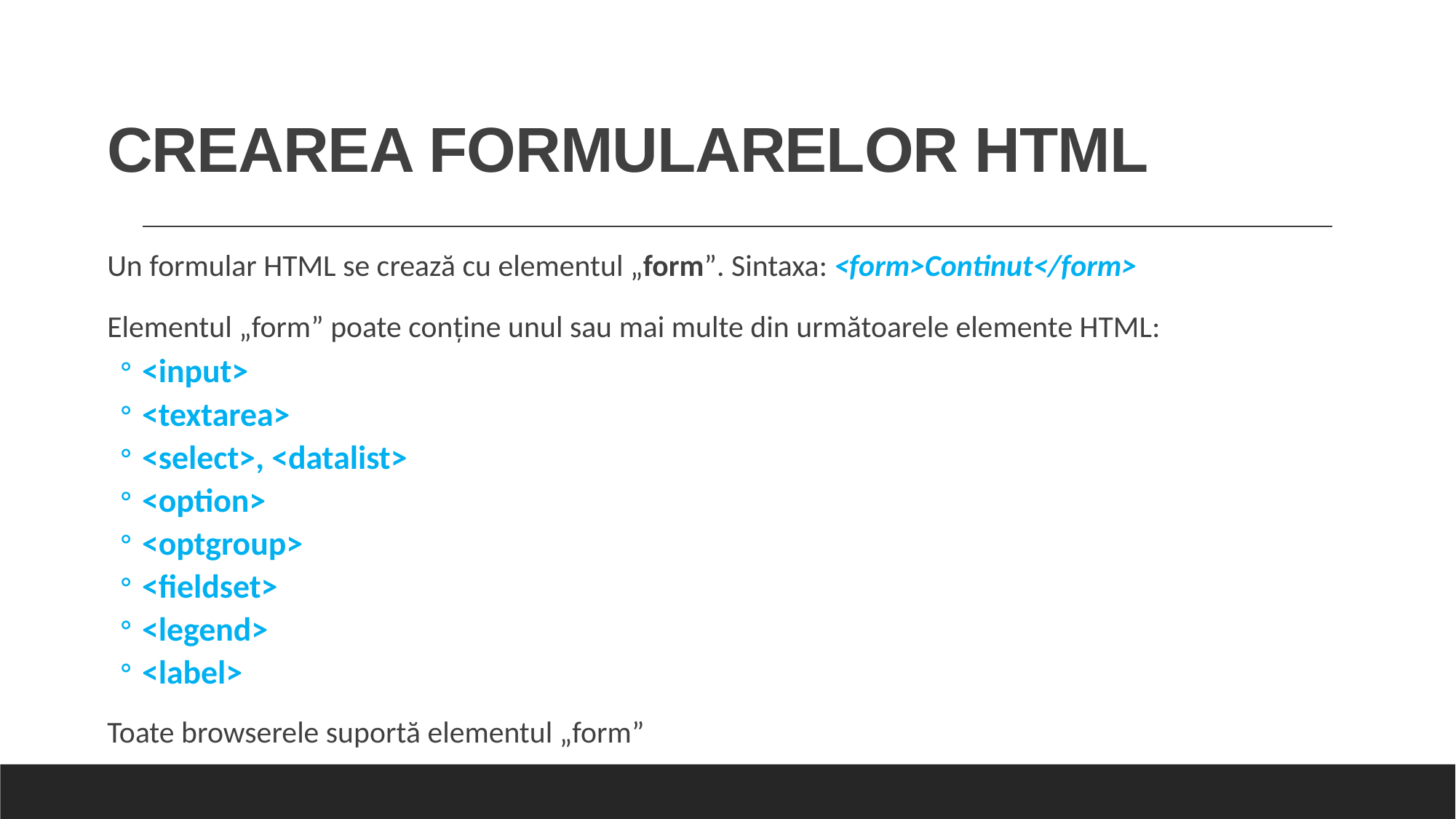

# CREAREA FORMULARELOR HTML
Un formular HTML se crează cu elementul „form”. Sintaxa: <form>Continut</form>
Elementul „form” poate conţine unul sau mai multe din următoarele elemente HTML:
<input>
<textarea>
<select>, <datalist>
<option>
<optgroup>
<fieldset>
<legend>
<label>
Toate browserele suportă elementul „form”